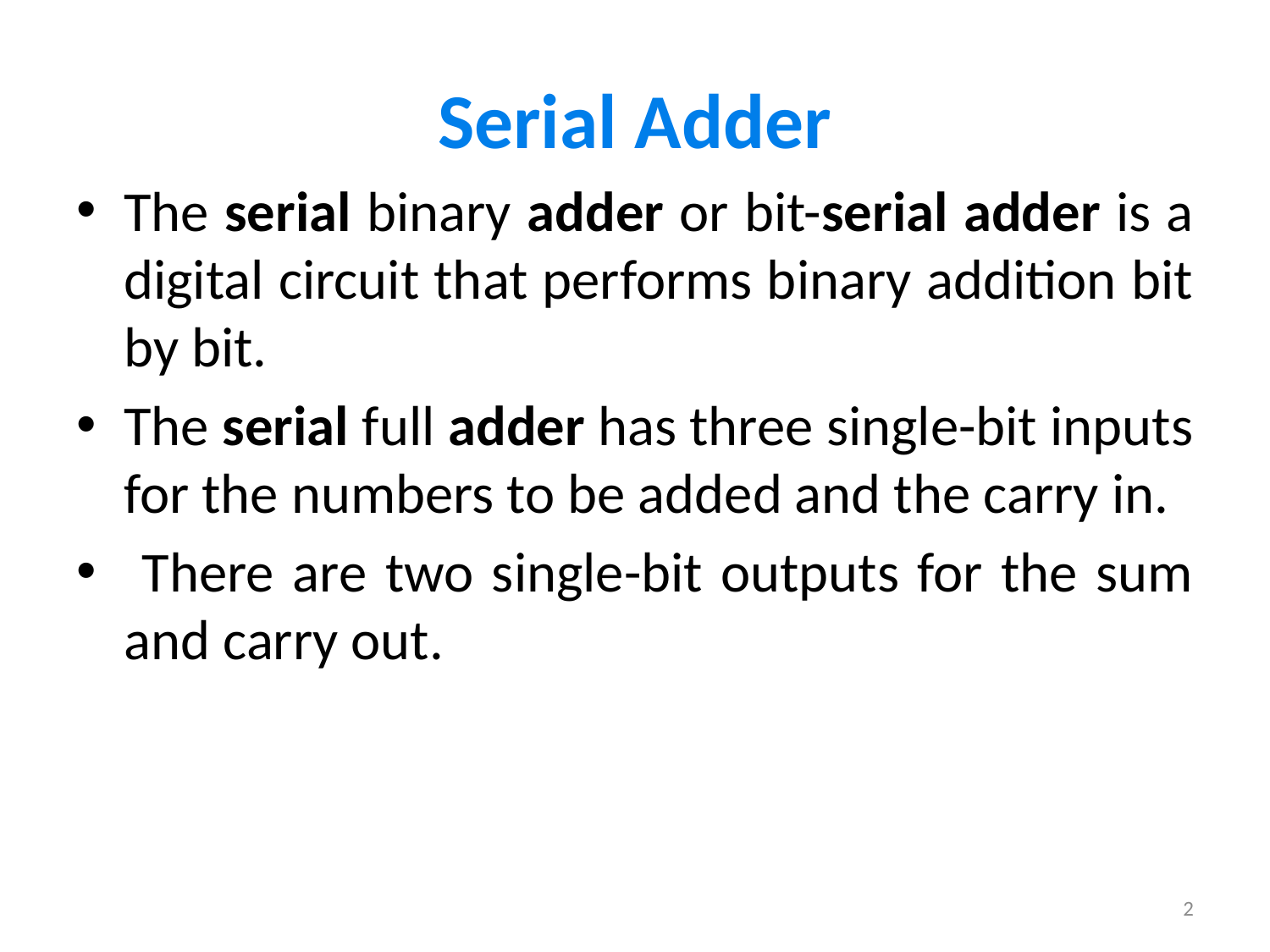

# Serial Adder
The serial binary adder or bit-serial adder is a digital circuit that performs binary addition bit by bit.
The serial full adder has three single-bit inputs for the numbers to be added and the carry in.
 There are two single-bit outputs for the sum and carry out.

2